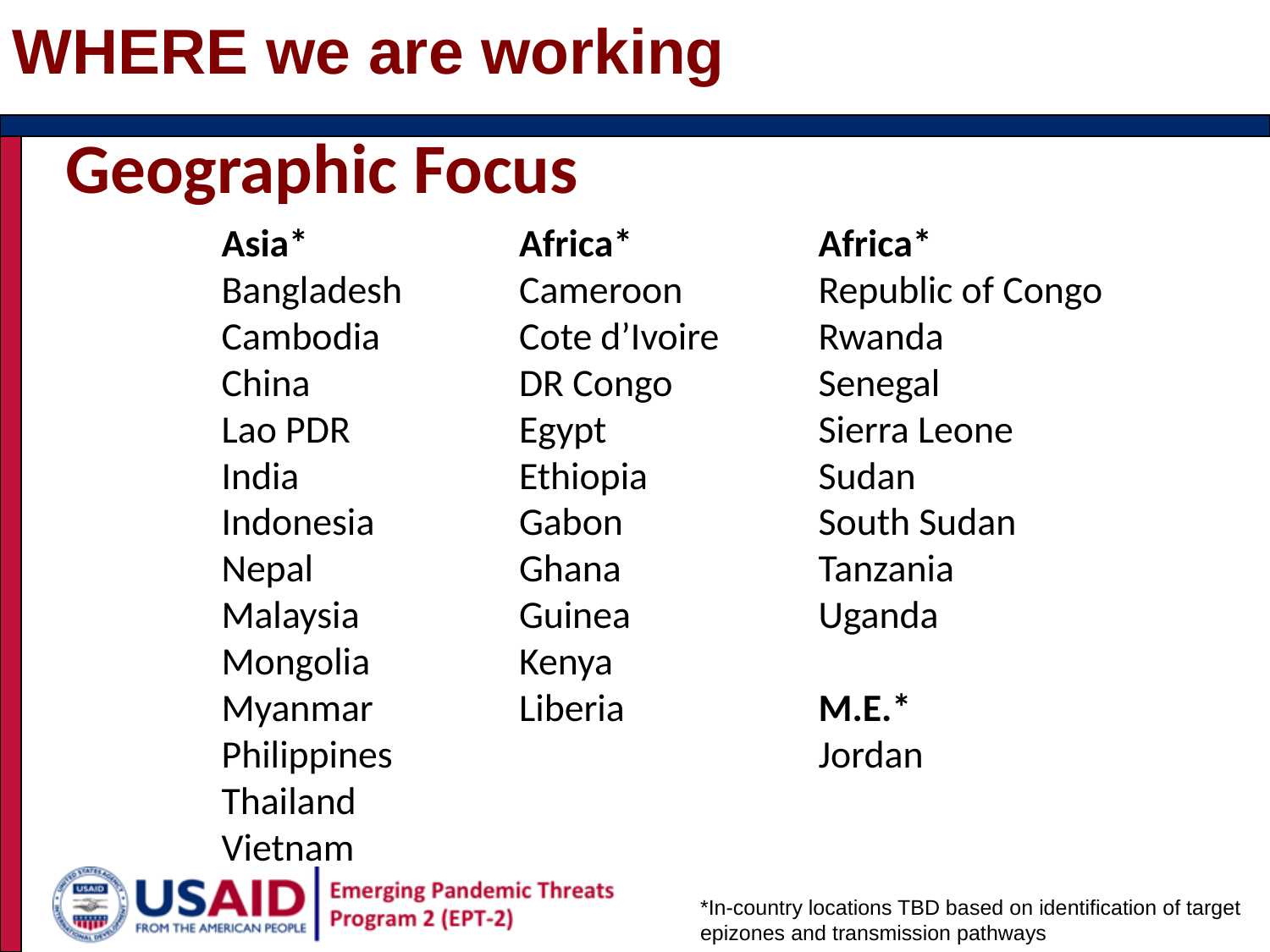

WHERE we are working
Geographic Focus

Asia*
Bangladesh
Cambodia
China
Lao PDR
India
Indonesia
Nepal
Malaysia
Mongolia
Myanmar
Philippines
Thailand
Vietnam
Africa*
Cameroon
Cote d’Ivoire
DR Congo
Egypt
Ethiopia
Gabon
Ghana
Guinea
Kenya
Liberia

Africa*
Republic of Congo
Rwanda
Senegal
Sierra Leone
Sudan
South Sudan
Tanzania
Uganda

M.E.*
Jordan
*In-country locations TBD based on identification of target epizones and transmission pathways